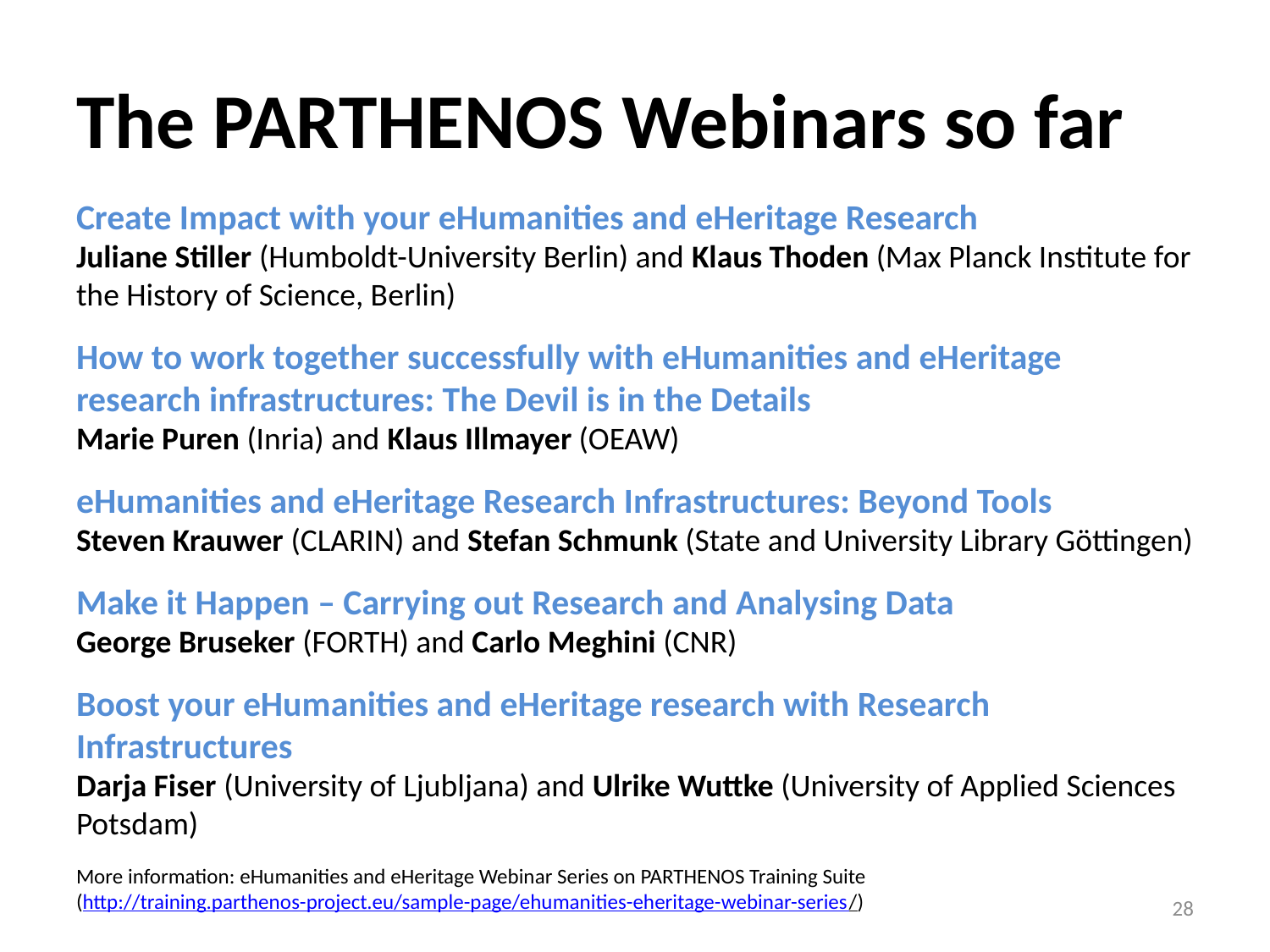

# The PARTHENOS Webinars so far
Create Impact with your eHumanities and eHeritage Research
Juliane Stiller (Humboldt-University Berlin) and Klaus Thoden (Max Planck Institute for the History of Science, Berlin)

How to work together successfully with eHumanities and eHeritage research infrastructures: The Devil is in the Details
Marie Puren (Inria) and Klaus Illmayer (OEAW)

eHumanities and eHeritage Research Infrastructures: Beyond Tools
Steven Krauwer (CLARIN) and Stefan Schmunk (State and University Library Göttingen)

Make it Happen – Carrying out Research and Analysing Data
George Bruseker (FORTH) and Carlo Meghini (CNR)

Boost your eHumanities and eHeritage research with Research Infrastructures
Darja Fiser (University of Ljubljana) and Ulrike Wuttke (University of Applied Sciences Potsdam)

More information: eHumanities and eHeritage Webinar Series on PARTHENOS Training Suite
(http://training.parthenos-project.eu/sample-page/ehumanities-eheritage-webinar-series/)

28